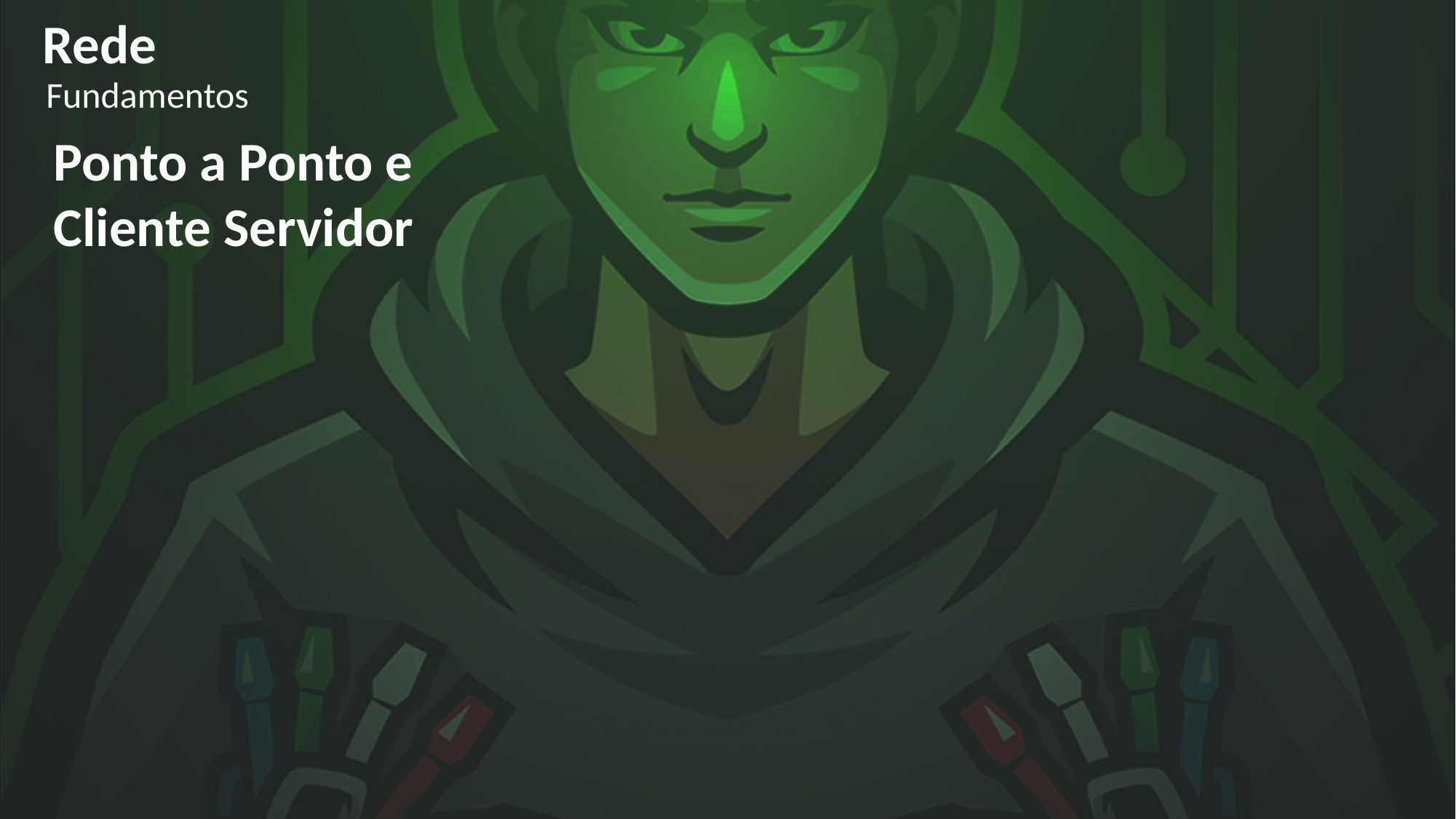

Rede
Fundamentos
Ponto a Ponto e
Cliente Servidor